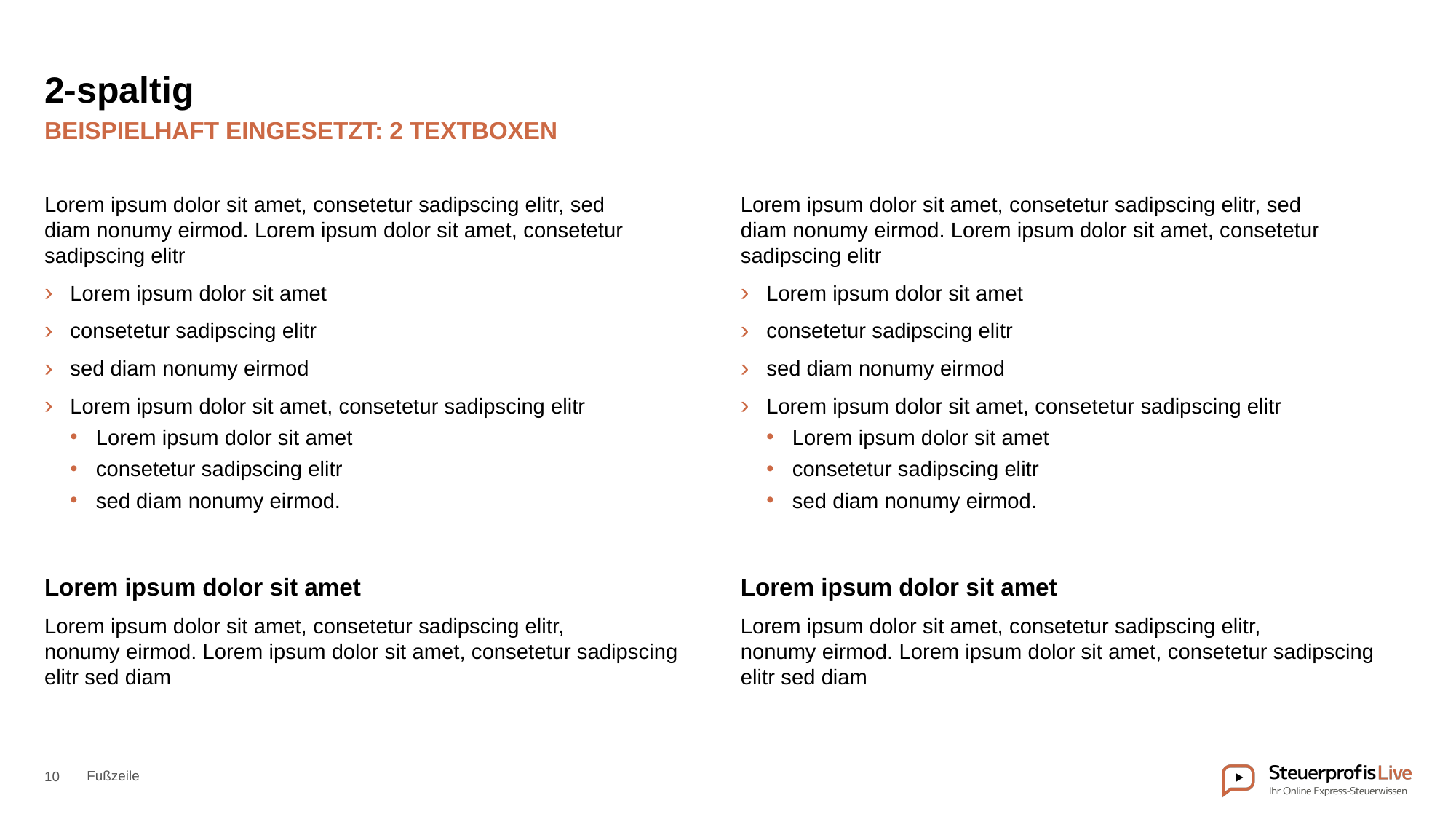

# 2-spaltig
beispielhaft Eingesetzt: 2 Textboxen
Lorem ipsum dolor sit amet, consetetur sadipscing elitr, sed
diam nonumy eirmod. Lorem ipsum dolor sit amet, consetetur sadipscing elitr
Lorem ipsum dolor sit amet
consetetur sadipscing elitr
sed diam nonumy eirmod
Lorem ipsum dolor sit amet, consetetur sadipscing elitr
Lorem ipsum dolor sit amet
consetetur sadipscing elitr
sed diam nonumy eirmod.

Lorem ipsum dolor sit amet
Lorem ipsum dolor sit amet, consetetur sadipscing elitr,
nonumy eirmod. Lorem ipsum dolor sit amet, consetetur sadipscing elitr sed diam
Lorem ipsum dolor sit amet, consetetur sadipscing elitr, sed
diam nonumy eirmod. Lorem ipsum dolor sit amet, consetetur sadipscing elitr
Lorem ipsum dolor sit amet
consetetur sadipscing elitr
sed diam nonumy eirmod
Lorem ipsum dolor sit amet, consetetur sadipscing elitr
Lorem ipsum dolor sit amet
consetetur sadipscing elitr
sed diam nonumy eirmod.

Lorem ipsum dolor sit amet
Lorem ipsum dolor sit amet, consetetur sadipscing elitr,
nonumy eirmod. Lorem ipsum dolor sit amet, consetetur sadipscing elitr sed diam

Fußzeile
10